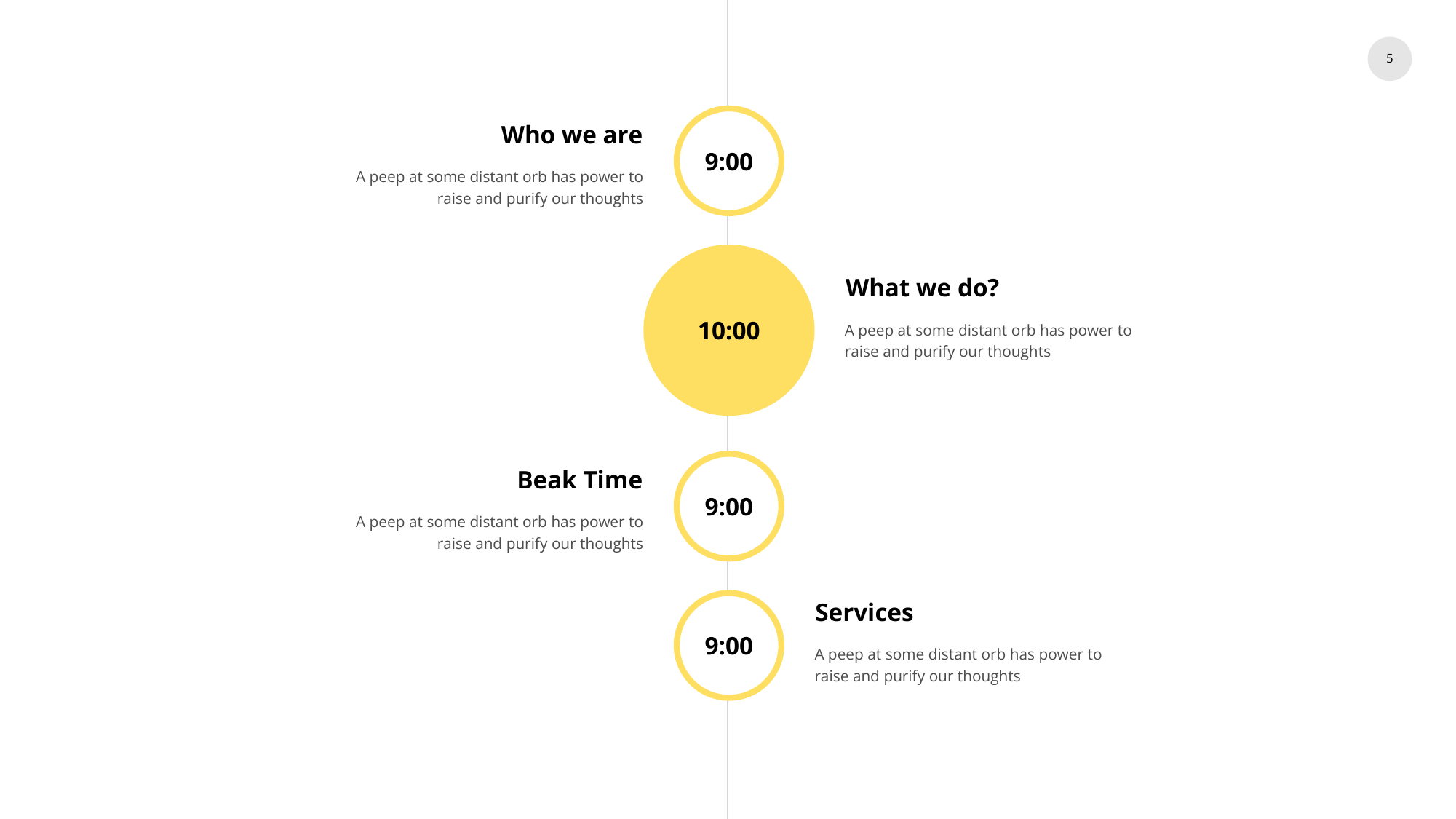

5
9:00
Who we are
A peep at some distant orb has power to raise and purify our thoughts
10:00
What we do?
A peep at some distant orb has power to raise and purify our thoughts
9:00
Beak Time
A peep at some distant orb has power to raise and purify our thoughts
Services
9:00
A peep at some distant orb has power to raise and purify our thoughts